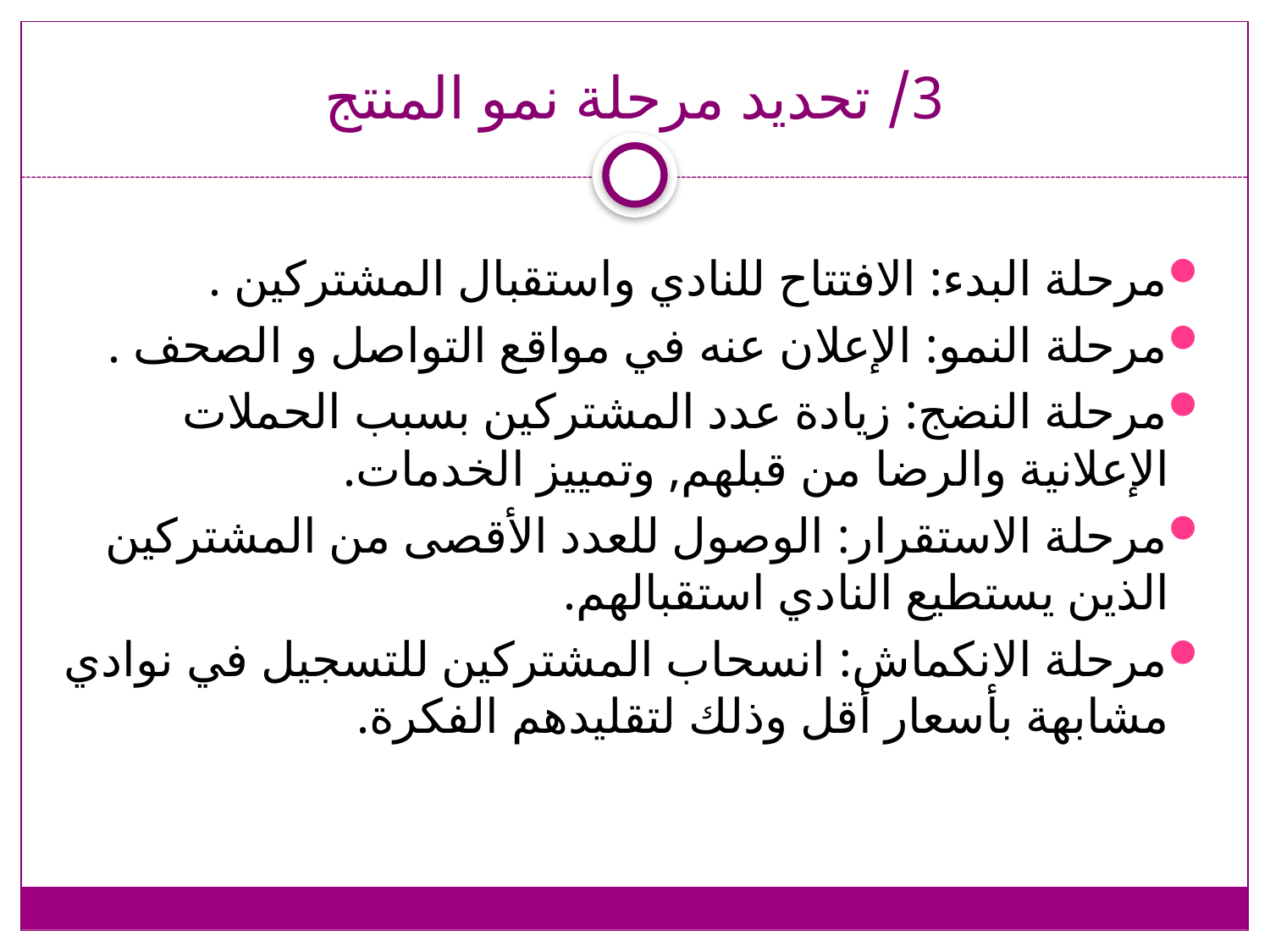

# 3/ تحديد مرحلة نمو المنتج
مرحلة البدء: الافتتاح للنادي واستقبال المشتركين .
مرحلة النمو: الإعلان عنه في مواقع التواصل و الصحف .
مرحلة النضج: زيادة عدد المشتركين بسبب الحملات الإعلانية والرضا من قبلهم, وتمييز الخدمات.
مرحلة الاستقرار: الوصول للعدد الأقصى من المشتركين الذين يستطيع النادي استقبالهم.
مرحلة الانكماش: انسحاب المشتركين للتسجيل في نوادي مشابهة بأسعار أقل وذلك لتقليدهم الفكرة.